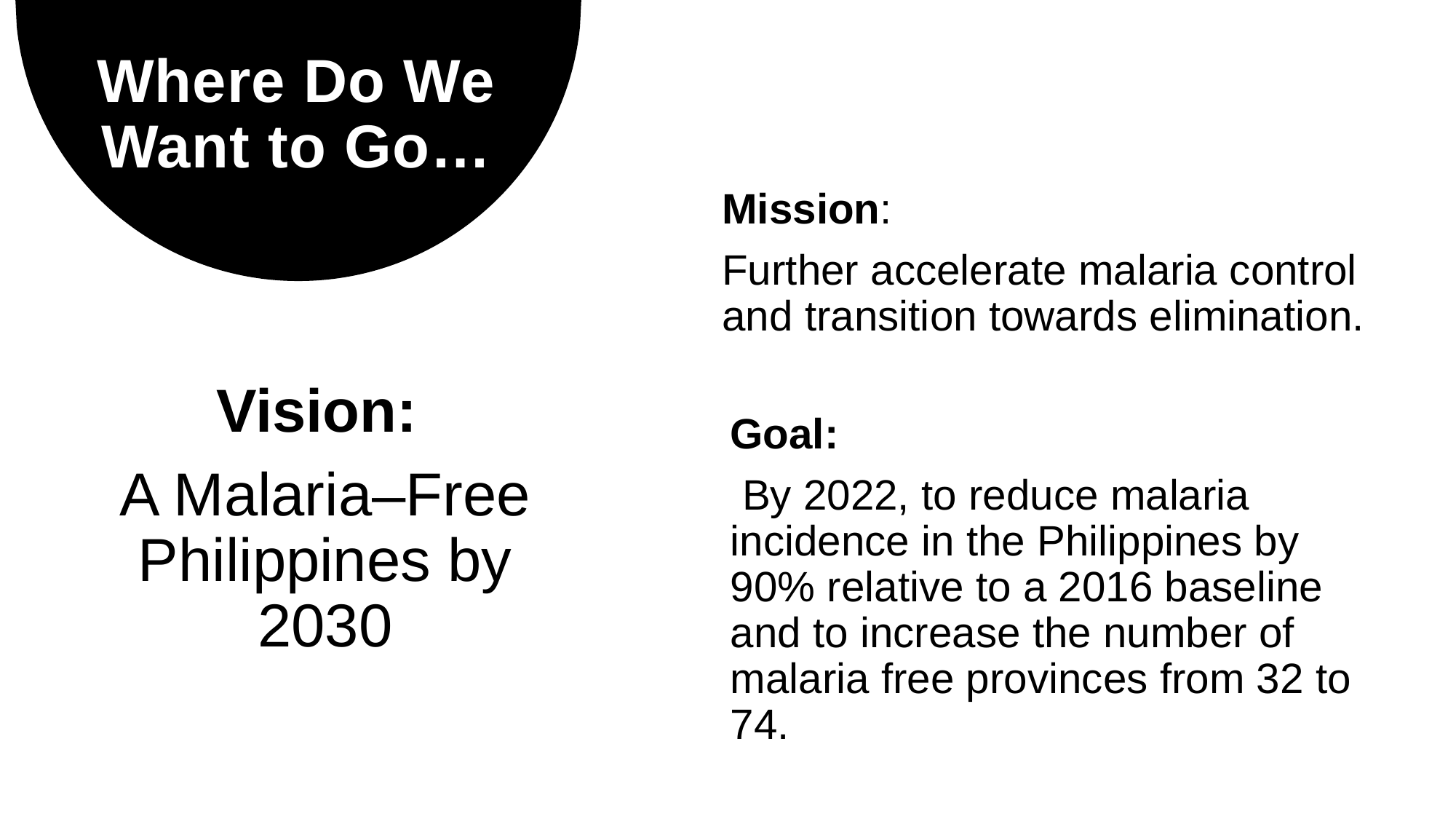

# Where Do We Want to Go…
Mission:
Further accelerate malaria control and transition towards elimination.
Vision:
A Malaria–Free Philippines by 2030
Goal:
 By 2022, to reduce malaria incidence in the Philippines by 90% relative to a 2016 baseline and to increase the number of malaria free provinces from 32 to 74.